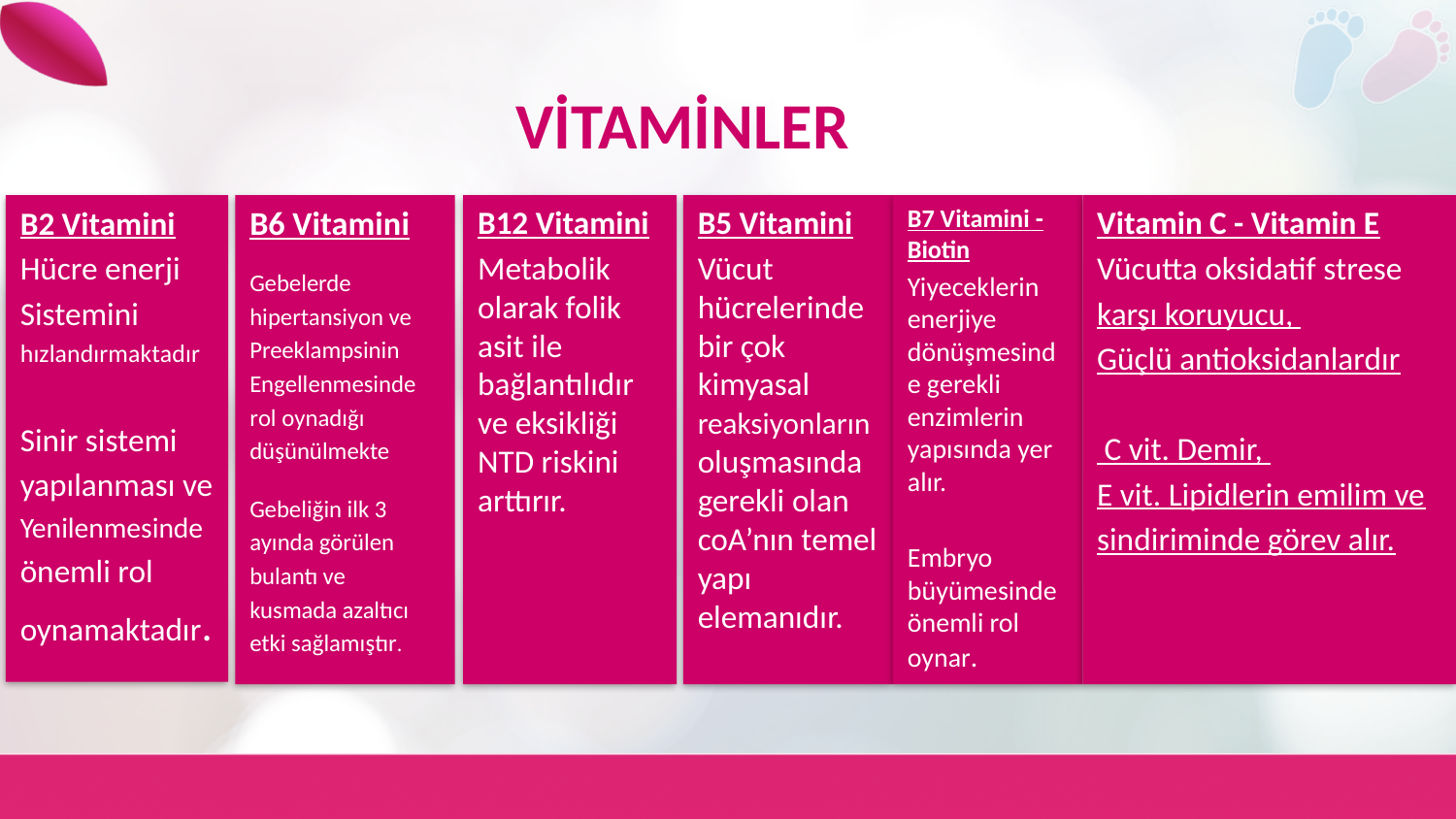

VİTAMİNLER
B7 Vitamini - Biotin
Yiyeceklerin enerjiye dönüşmesinde gerekli enzimlerin yapısında yer alır.

Embryo büyümesinde önemli rol oynar.
B2 Vitamini
Hücre enerji
Sistemini
hızlandırmaktadır

Sinir sistemi
yapılanması ve
Yenilenmesinde
önemli rol
oynamaktadır.

B12 Vitamini
Metabolik olarak folik asit ile bağlantılıdır ve eksikliği NTD riskini arttırır.

B5 Vitamini
Vücut hücrelerinde bir çok kimyasal reaksiyonların oluşmasında gerekli olan coA’nın temel yapı elemanıdır.
Vitamin C - Vitamin E
Vücutta oksidatif strese
karşı koruyucu,
Güçlü antioksidanlardır

 C vit. Demir,
E vit. Lipidlerin emilim ve
sindiriminde görev alır.

B6 Vitamini

Gebelerde
hipertansiyon ve
Preeklampsinin
Engellenmesinde
rol oynadığı
düşünülmekte

Gebeliğin ilk 3
ayında görülen
bulantı ve
kusmada azaltıcı
etki sağlamıştır.